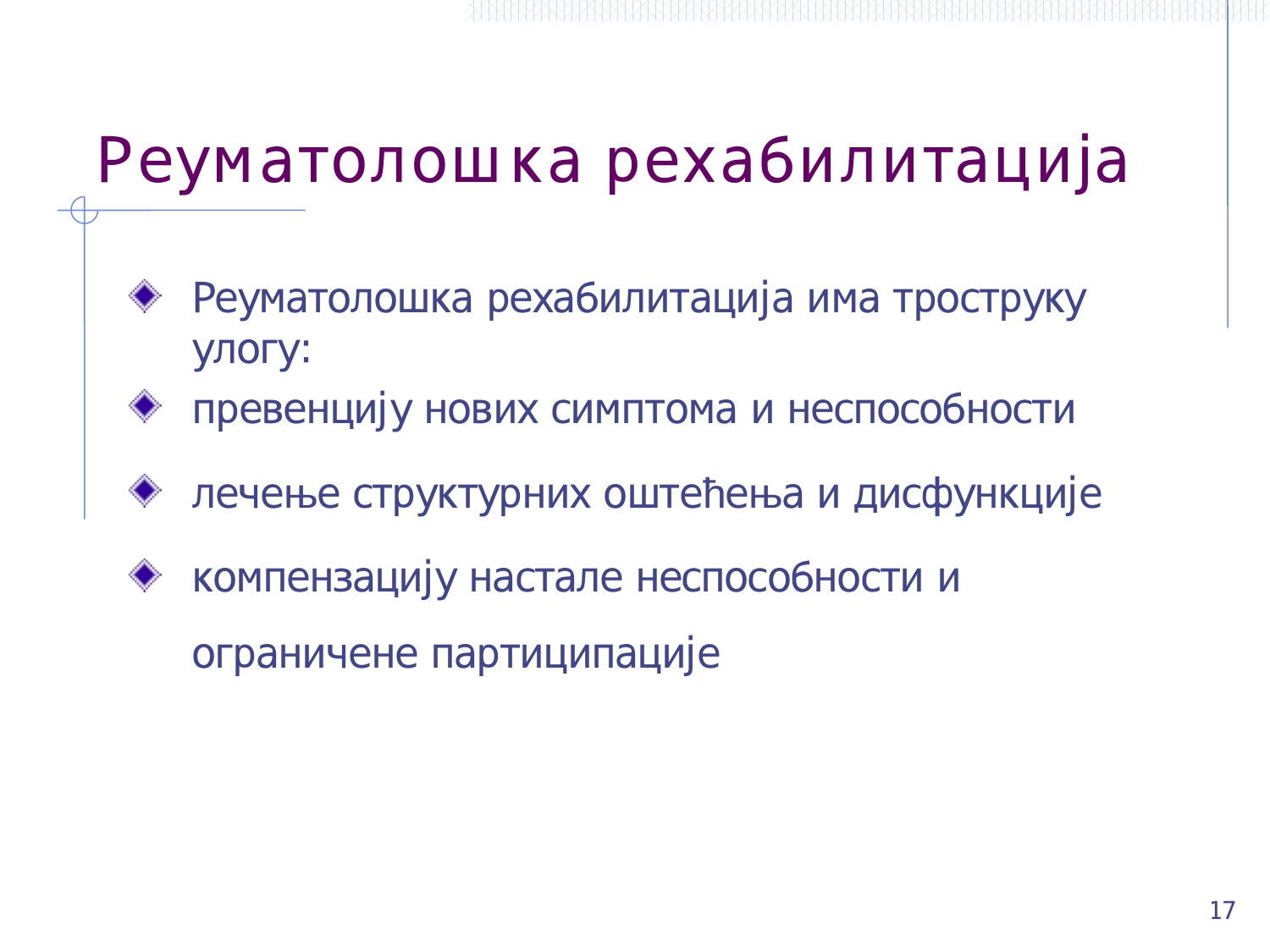

# Реуматолошка рехабилитација
Реуматолошка рехабилитација има троструку улогу:
превенцију нових симптома и неспособности
лечење структурних оштећења и дисфункције
компензацију настале неспособности и ограничене партиципације
17